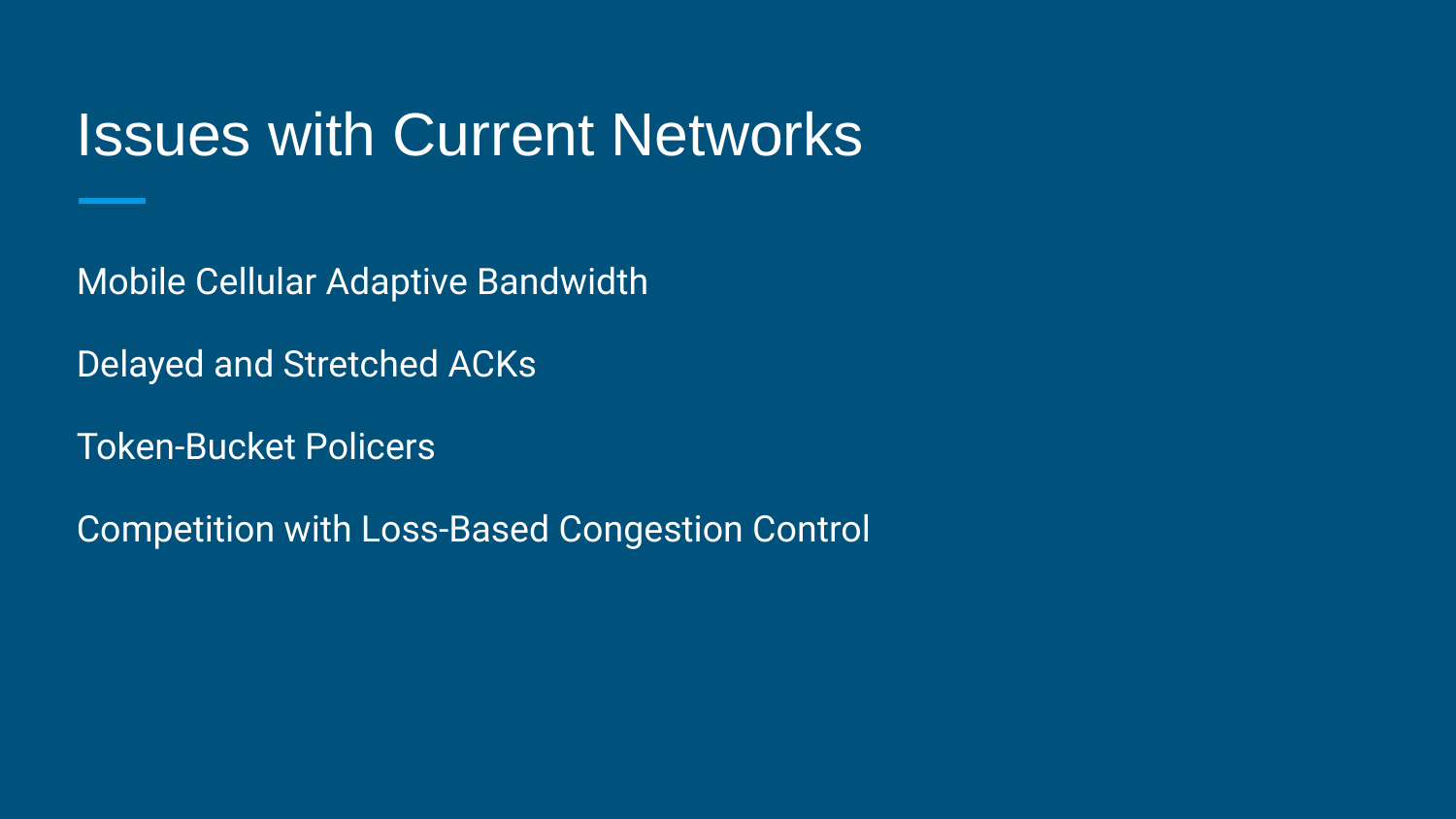

# Issues with Current Networks
Mobile Cellular Adaptive Bandwidth
Delayed and Stretched ACKs
Token-Bucket Policers
Competition with Loss-Based Congestion Control